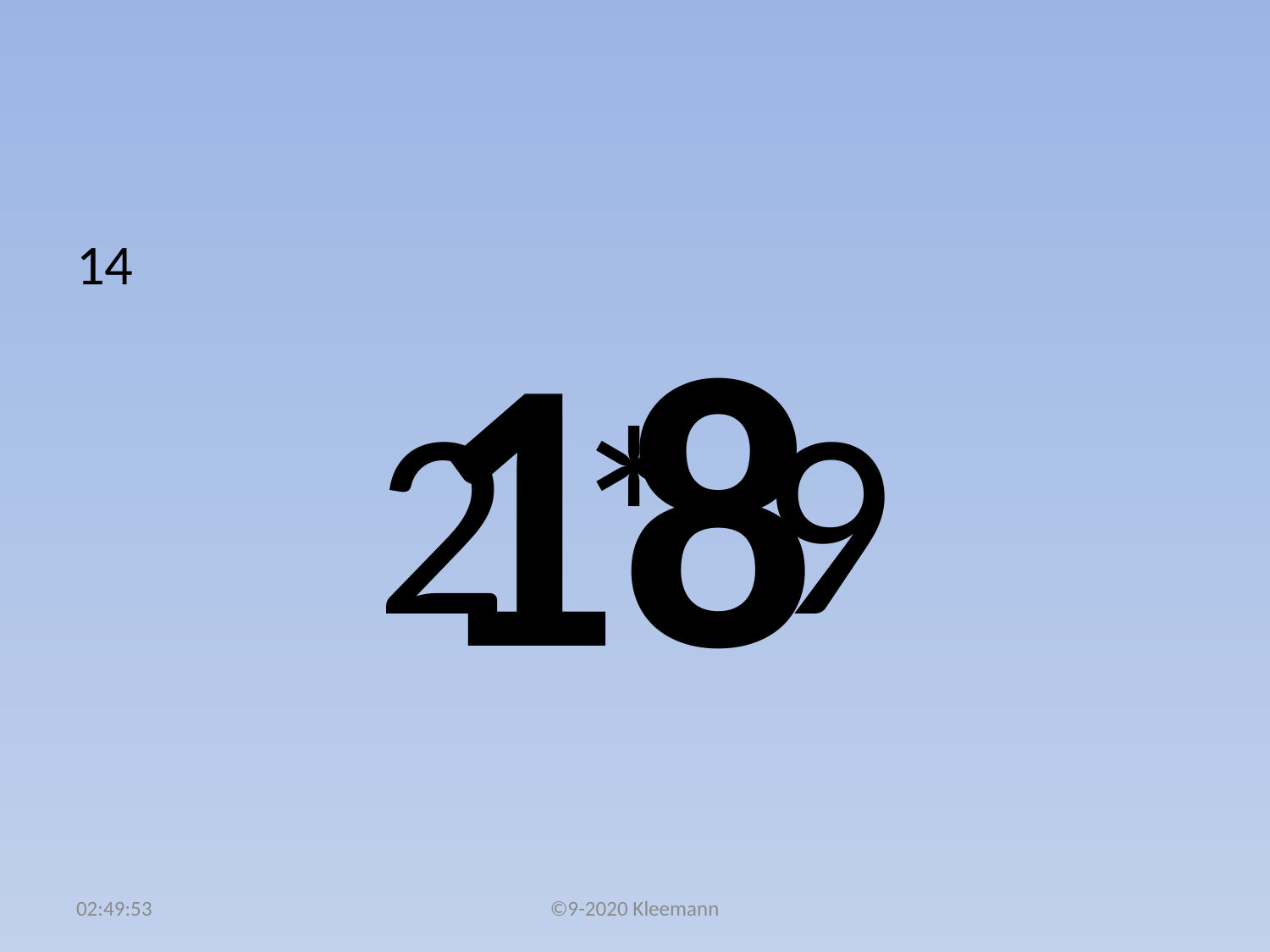

#
14
2 * 9
18
02:49:53
©9-2020 Kleemann